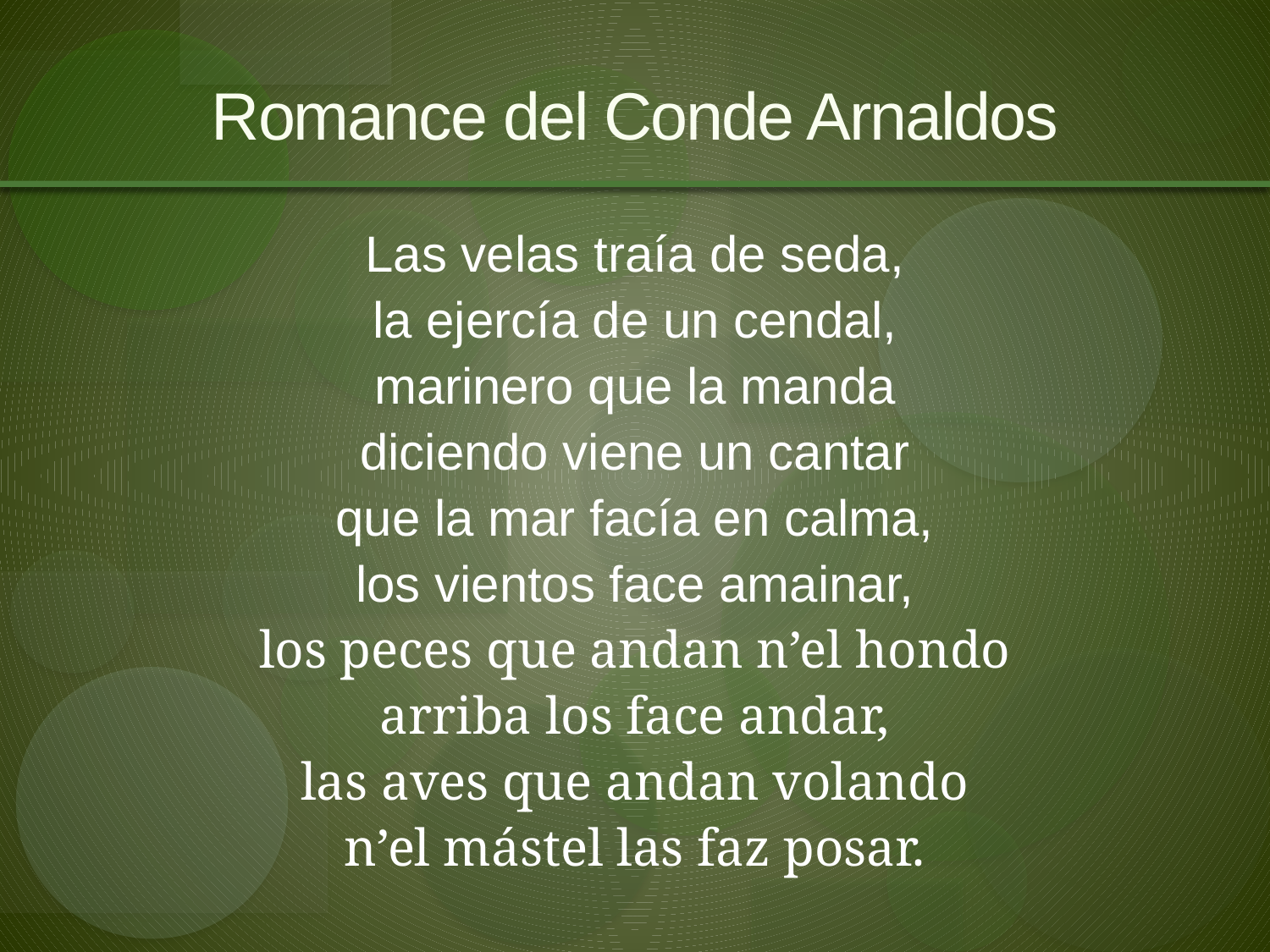

# Romance del Conde Arnaldos
Las velas traía de seda,
la ejercía de un cendal,
marinero que la manda
diciendo viene un cantar
que la mar facía en calma,
los vientos face amainar,
los peces que andan n’el hondo
arriba los face andar,
las aves que andan volando
n’el mástel las faz posar.